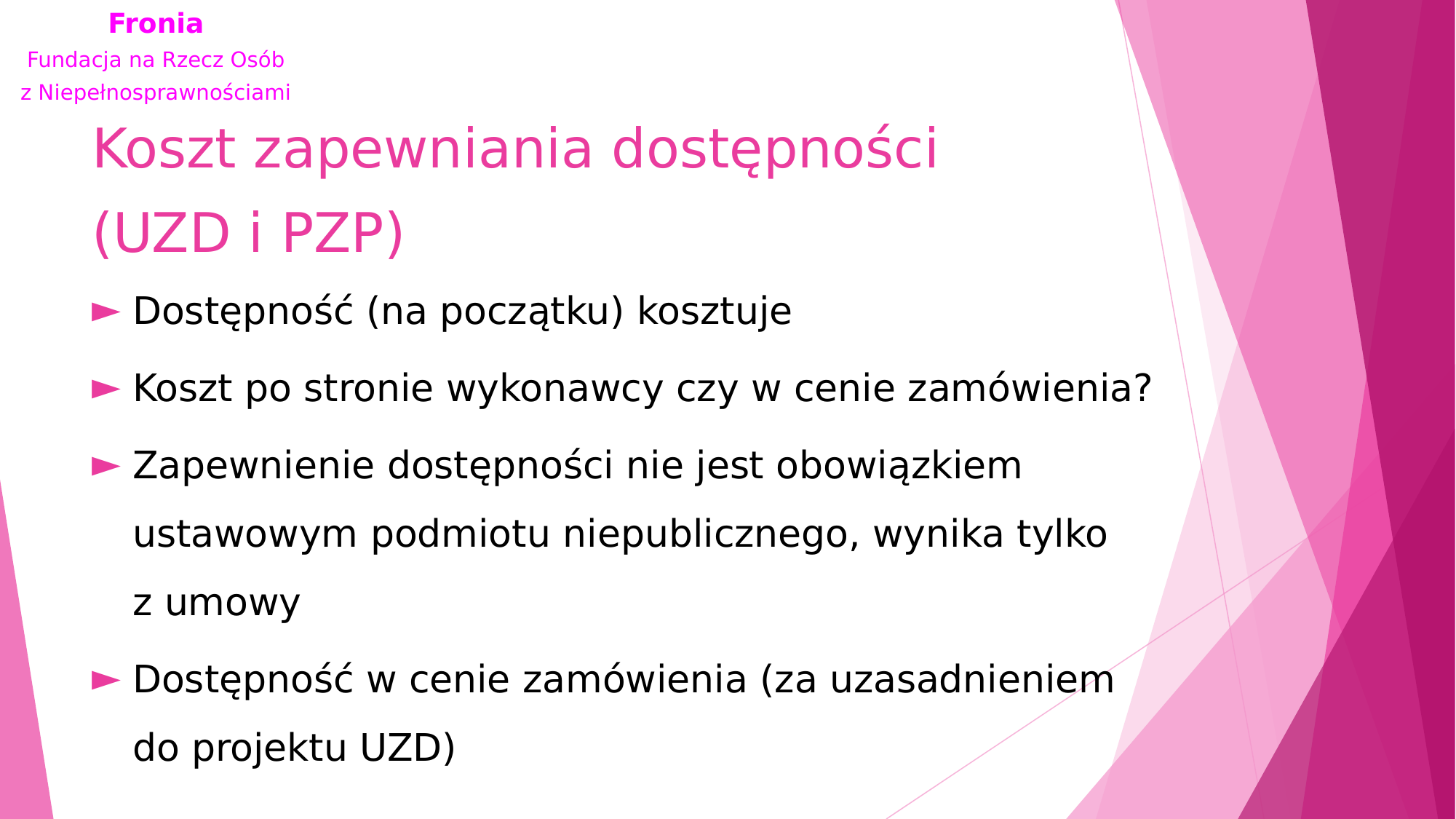

# Koszt zapewniania dostępności (UZD i PZP)
Dostępność (na początku) kosztuje
Koszt po stronie wykonawcy czy w cenie zamówienia?
Zapewnienie dostępności nie jest obowiązkiem ustawowym podmiotu niepublicznego, wynika tylko z umowy
Dostępność w cenie zamówienia (za uzasadnieniem do projektu UZD)